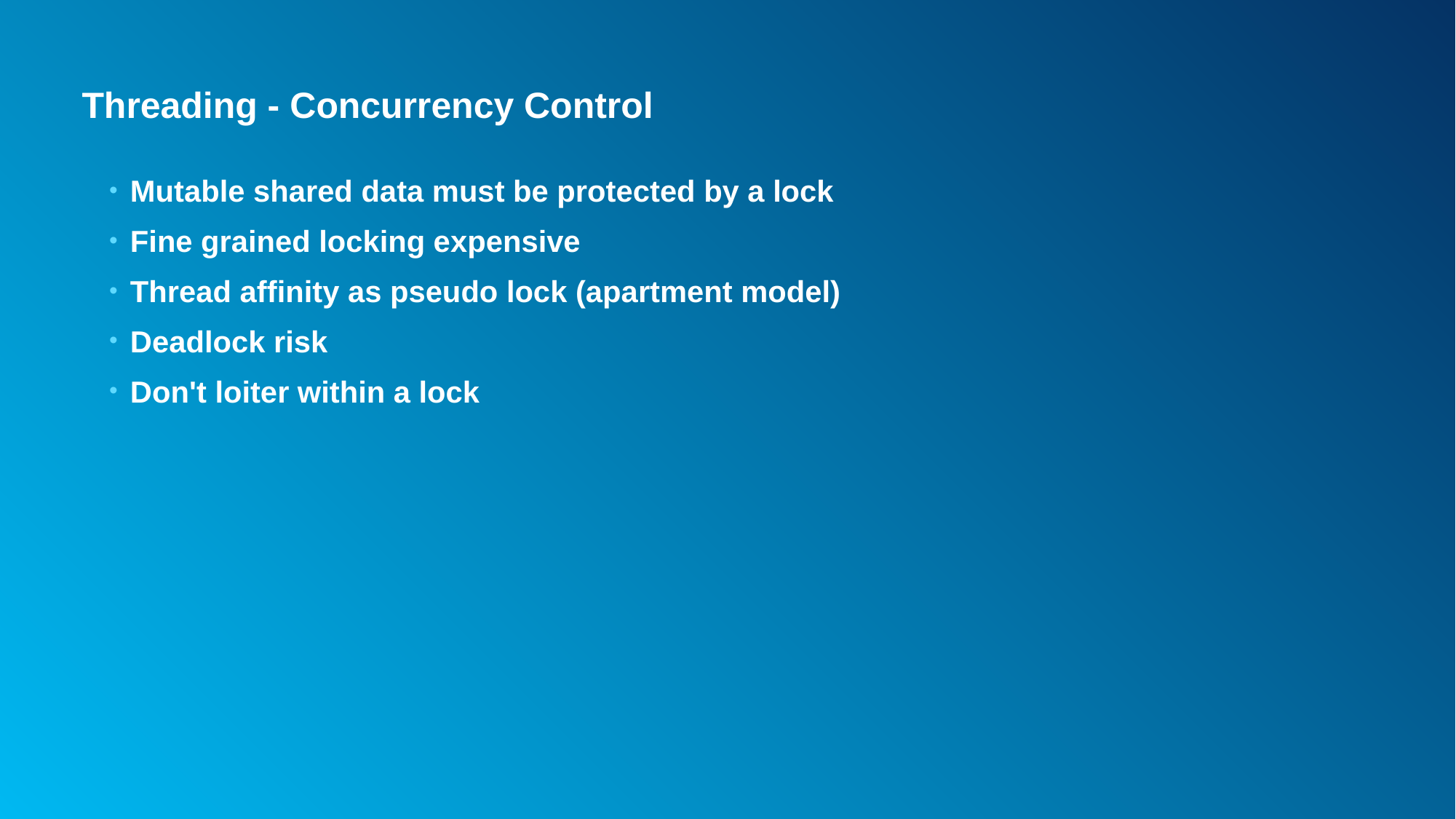

# Threading - Concurrency Control
Mutable shared data must be protected by a lock
Fine grained locking expensive
Thread affinity as pseudo lock (apartment model)
Deadlock risk
Don't loiter within a lock